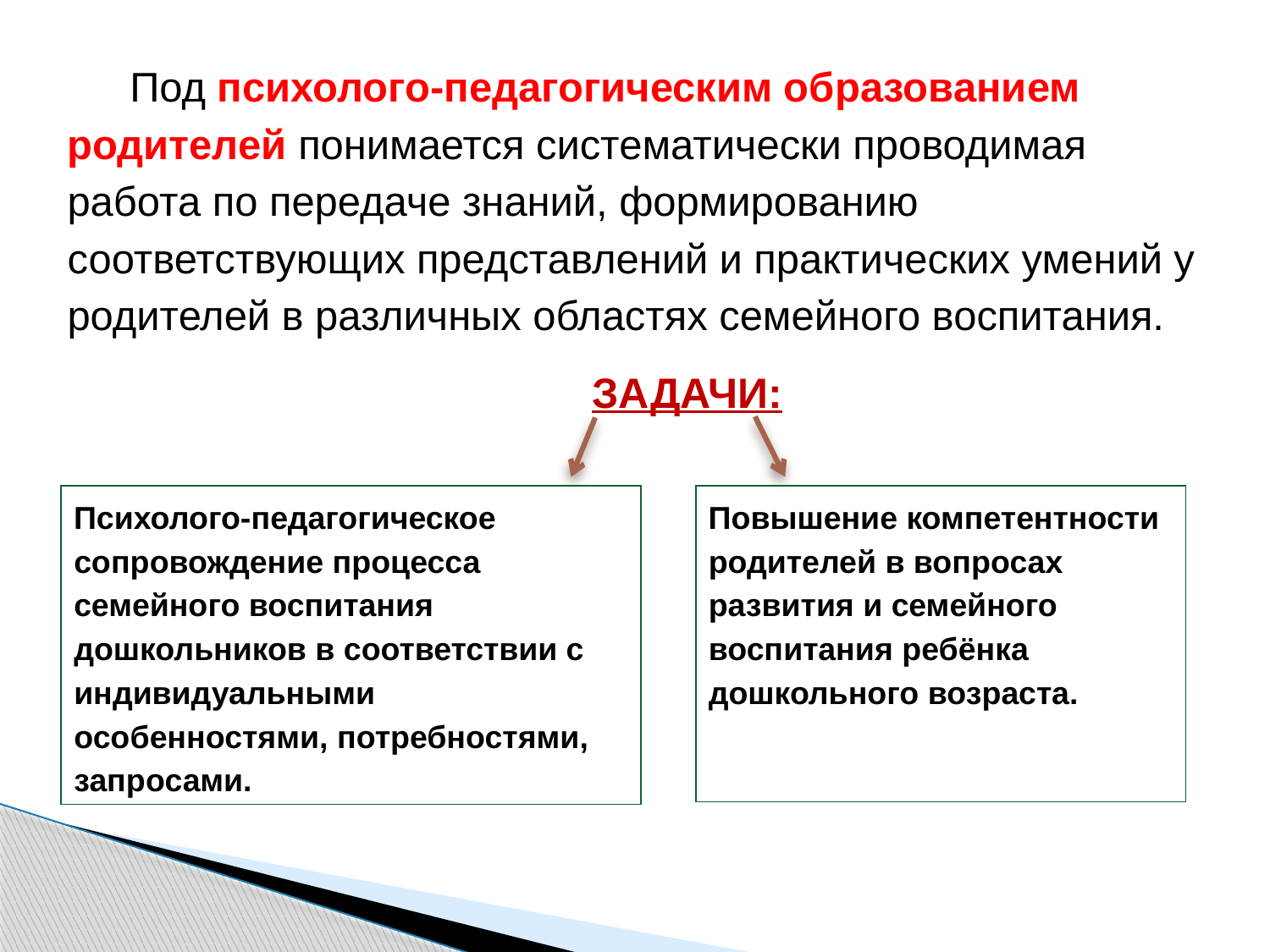

Под психолого-педагогическим образованием родителей понимается систематически проводимая  работа по передаче знаний, формированию соответствующих представлений и практических умений у родителей в различных областях семейного воспитания.

                                       ЗАДАЧИ:

Психолого-педагогическое сопровождение процесса семейного воспитания дошкольников в соответствии с индивидуальными особенностями, потребностями, запросами.
Повышение компетентности родителей в вопросах развития и семейного воспитания ребёнка дошкольного возраста.